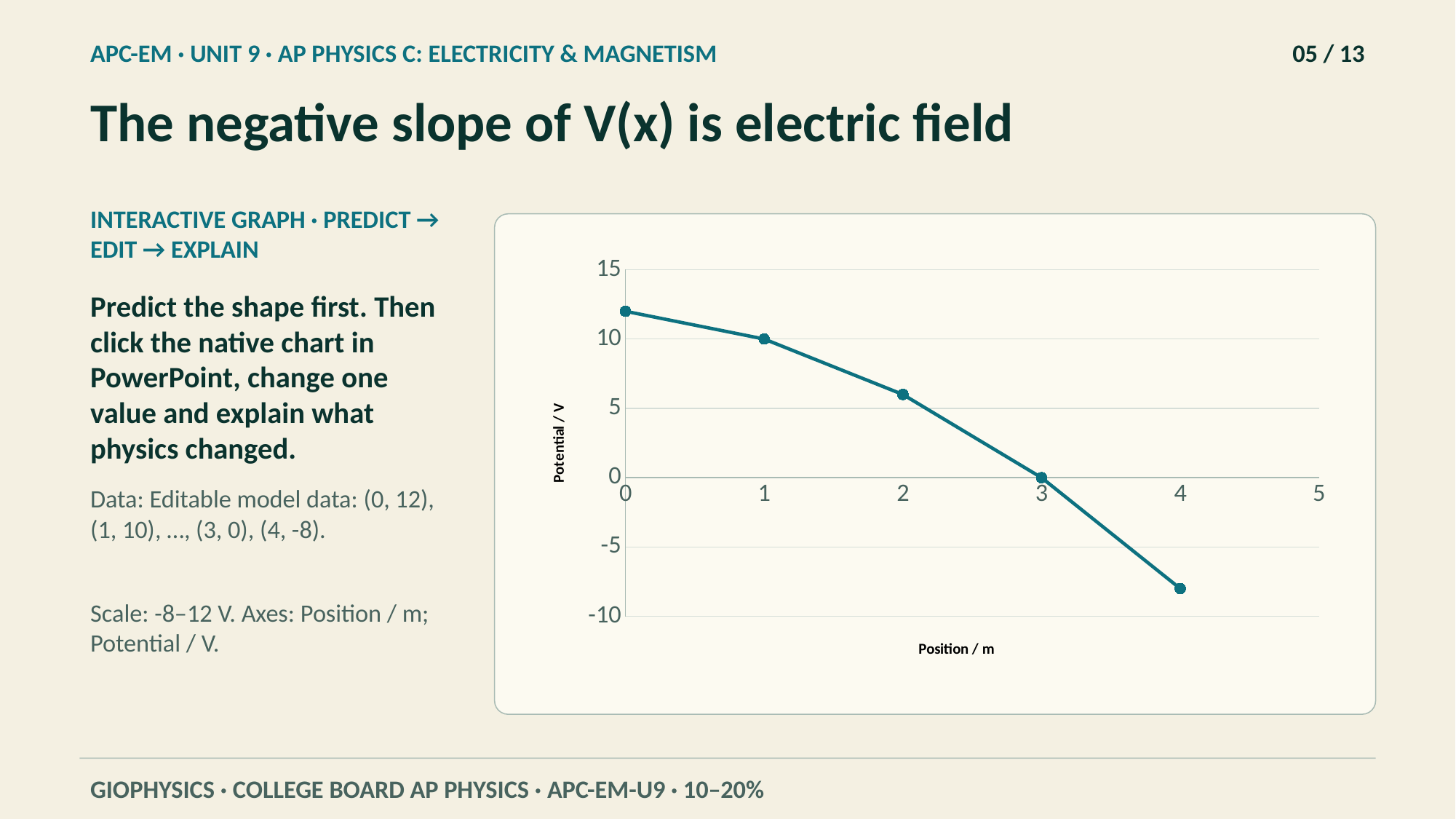

APC-EM · UNIT 9 · AP PHYSICS C: ELECTRICITY & MAGNETISM
05 / 13
The negative slope of V(x) is electric field
INTERACTIVE GRAPH · PREDICT → EDIT → EXPLAIN

### Chart

| Category |  |
|---|---|
Predict the shape first. Then click the native chart in PowerPoint, change one value and explain what physics changed.
Data: Editable model data: (0, 12), (1, 10), …, (3, 0), (4, -8).
Scale: -8–12 V. Axes: Position / m; Potential / V.

GIOPHYSICS · COLLEGE BOARD AP PHYSICS · APC-EM-U9 · 10–20%